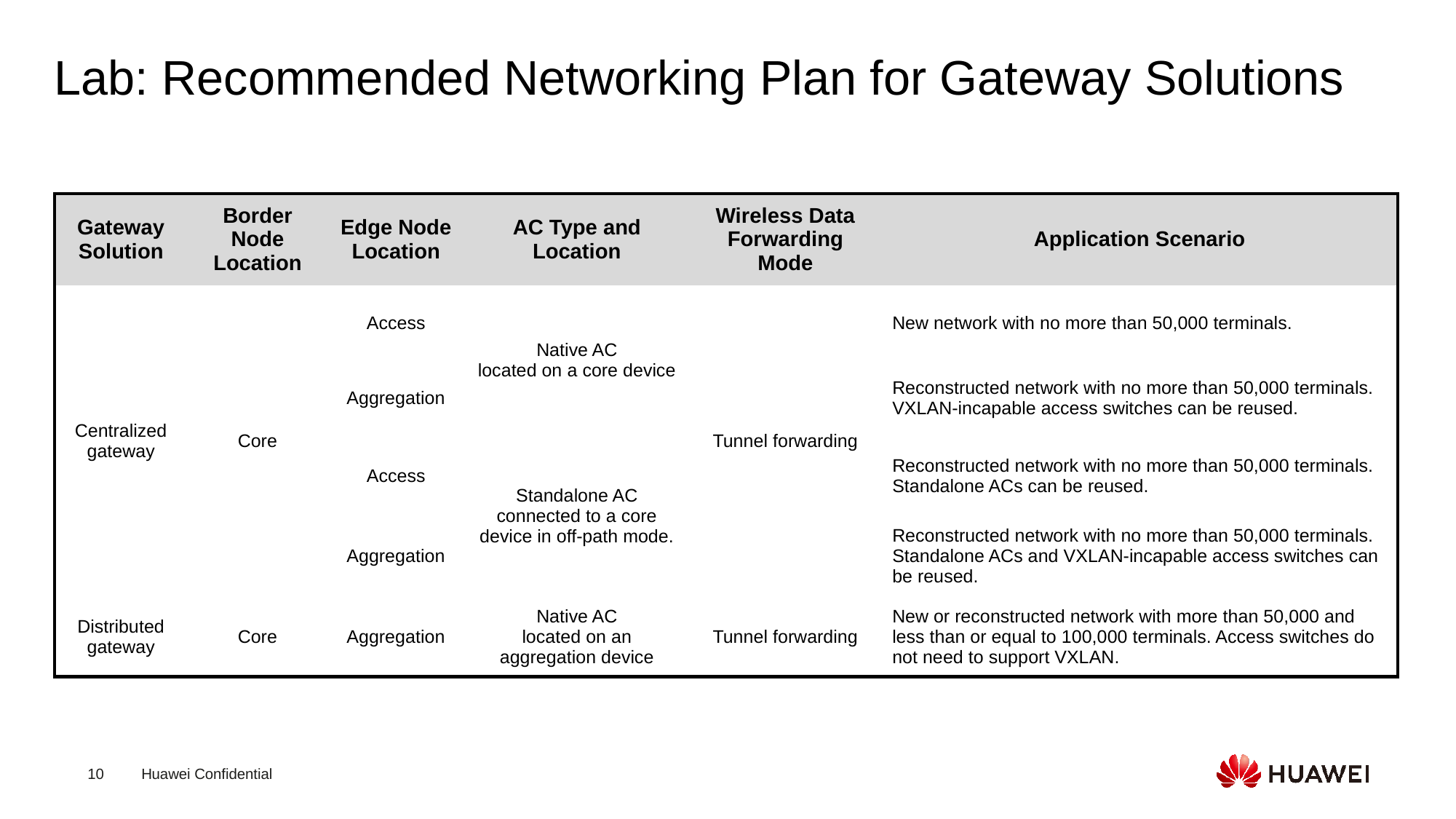

# Lab: Recommended Networking Plan for Gateway Solutions
| Gateway Solution | Border Node Location | Edge Node Location | AC Type and Location | Wireless Data Forwarding Mode | Application Scenario |
| --- | --- | --- | --- | --- | --- |
| Centralized gateway | Core | Access | Native AC located on a core device | Tunnel forwarding | New network with no more than 50,000 terminals. |
|  |  | Aggregation |  |  | Reconstructed network with no more than 50,000 terminals. VXLAN-incapable access switches can be reused. |
|  |  | Access | Standalone AC connected to a core device in off-path mode. |  | Reconstructed network with no more than 50,000 terminals. Standalone ACs can be reused. |
|  |  | Aggregation |  |  | Reconstructed network with no more than 50,000 terminals. Standalone ACs and VXLAN-incapable access switches can be reused. |
| Distributed gateway | Core | Aggregation | Native AC located on an aggregation device | Tunnel forwarding | New or reconstructed network with more than 50,000 and less than or equal to 100,000 terminals. Access switches do not need to support VXLAN. |